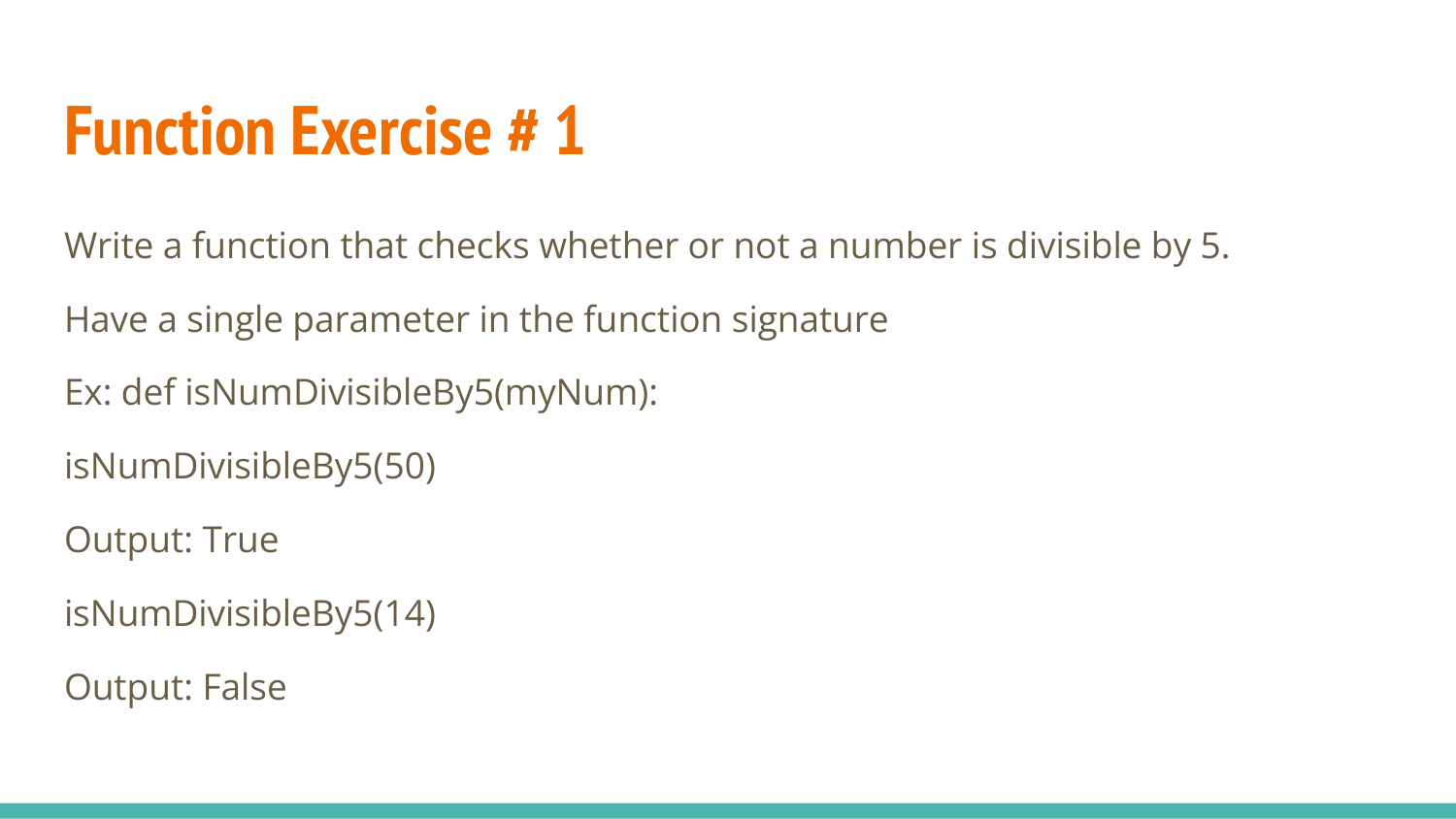

# Function Exercise # 1

Write a function that checks whether or not a number is divisible by 5.
Have a single parameter in the function signature
Ex: def isNumDivisibleBy5(myNum):
isNumDivisibleBy5(50)
Output: True
isNumDivisibleBy5(14)
Output: False